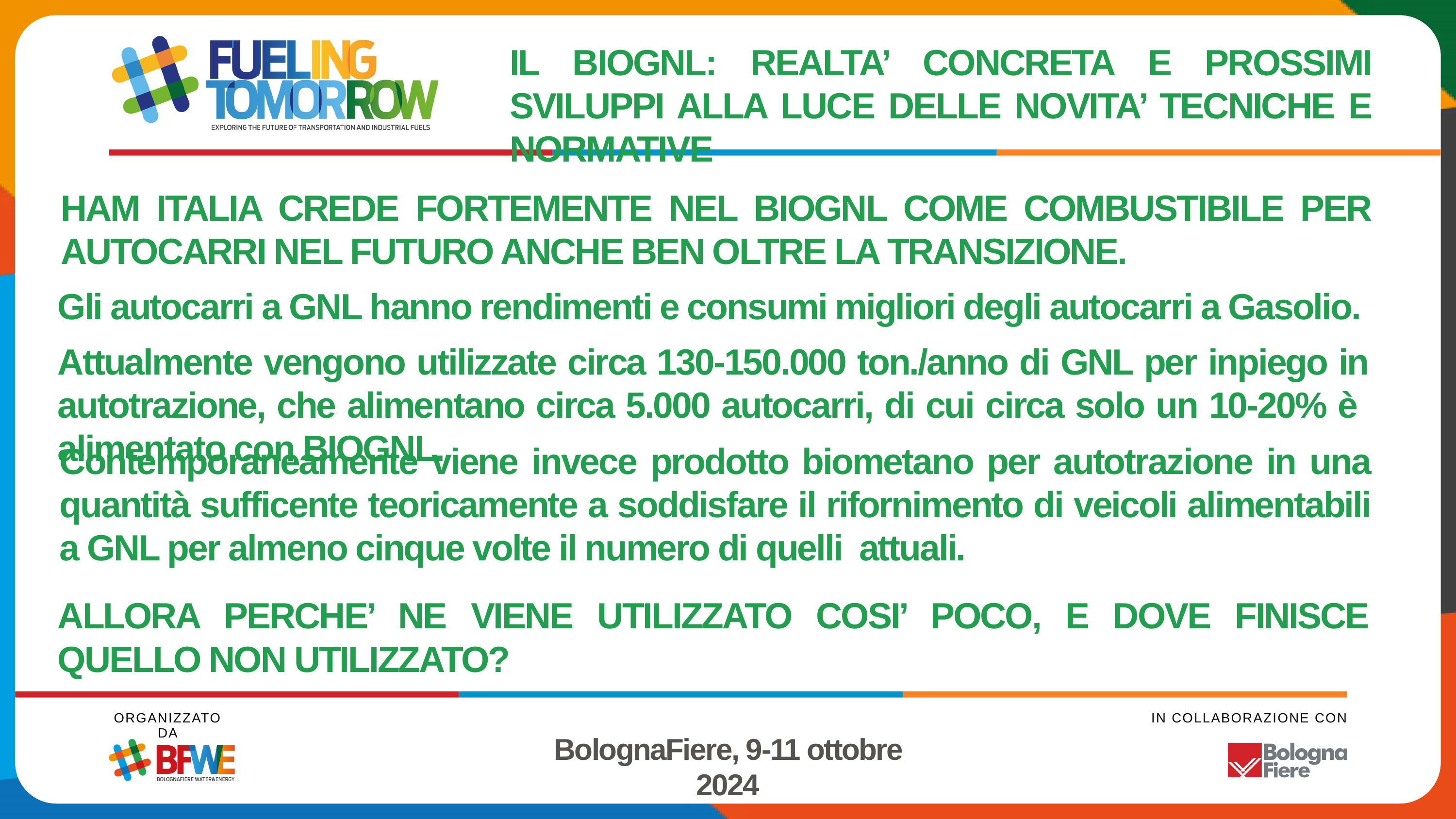

IL BIOGNL: REALTA’ CONCRETA E PROSSIMI SVILUPPI ALLA LUCE DELLE NOVITA’ TECNICHE E NORMATIVE
HAM ITALIA CREDE FORTEMENTE NEL BIOGNL COME COMBUSTIBILE PER AUTOCARRI NEL FUTURO ANCHE BEN OLTRE LA TRANSIZIONE.
Gli autocarri a GNL hanno rendimenti e consumi migliori degli autocarri a Gasolio.
Attualmente vengono utilizzate circa 130-150.000 ton./anno di GNL per inpiego in autotrazione, che alimentano circa 5.000 autocarri, di cui circa solo un 10-20% è  alimentato con BIOGNL.
Contemporaneamente viene invece prodotto biometano per autotrazione in una quantità sufficente teoricamente a soddisfare il rifornimento di veicoli alimentabili a GNL per almeno cinque volte il numero di quelli  attuali.
ALLORA PERCHE’ NE VIENE UTILIZZATO COSI’ POCO, E DOVE FINISCE QUELLO NON UTILIZZATO?